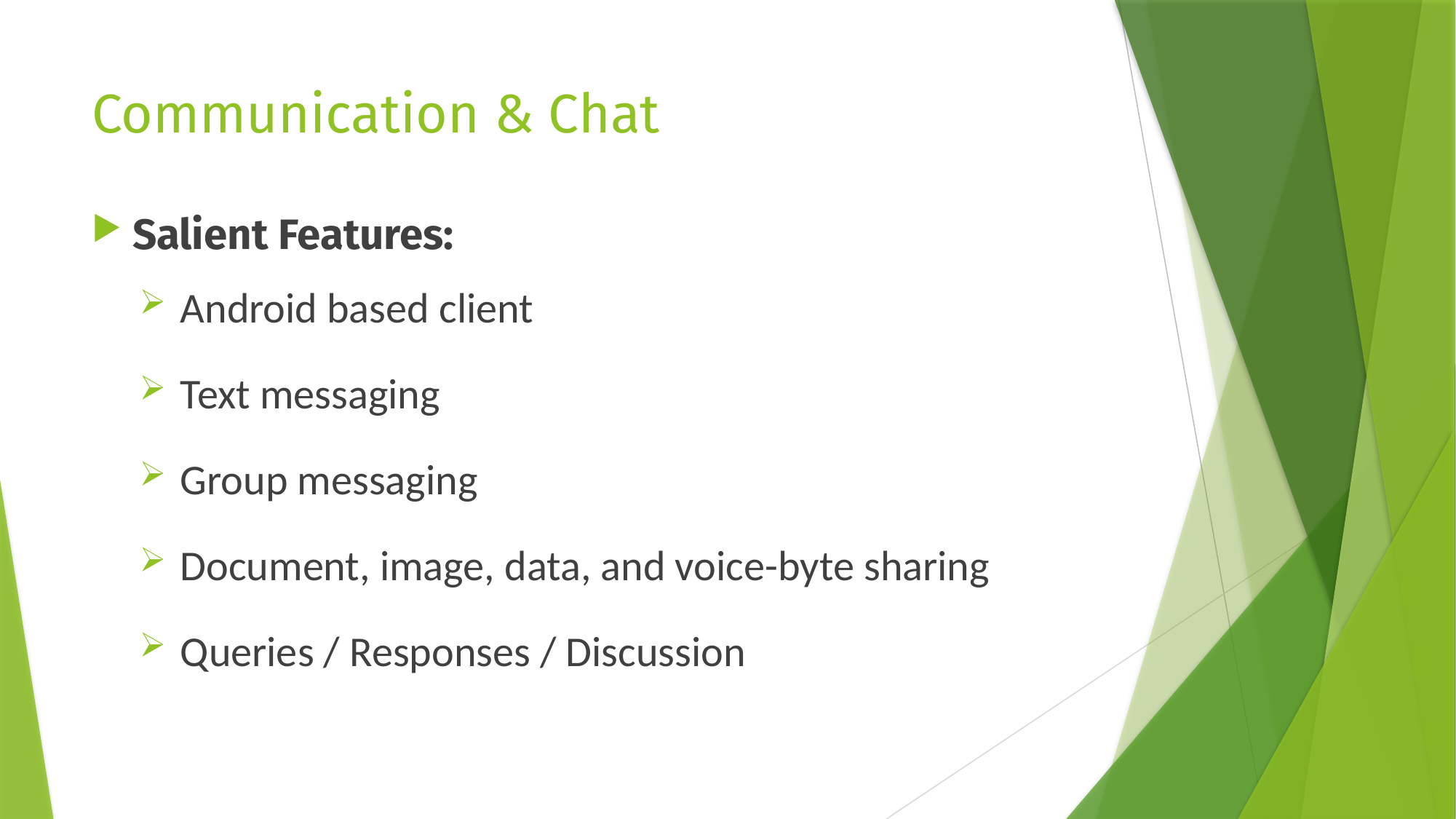

# Communication & Chat
Salient Features:
Android based client
Text messaging
Group messaging
Document, image, data, and voice-byte sharing
Queries / Responses / Discussion